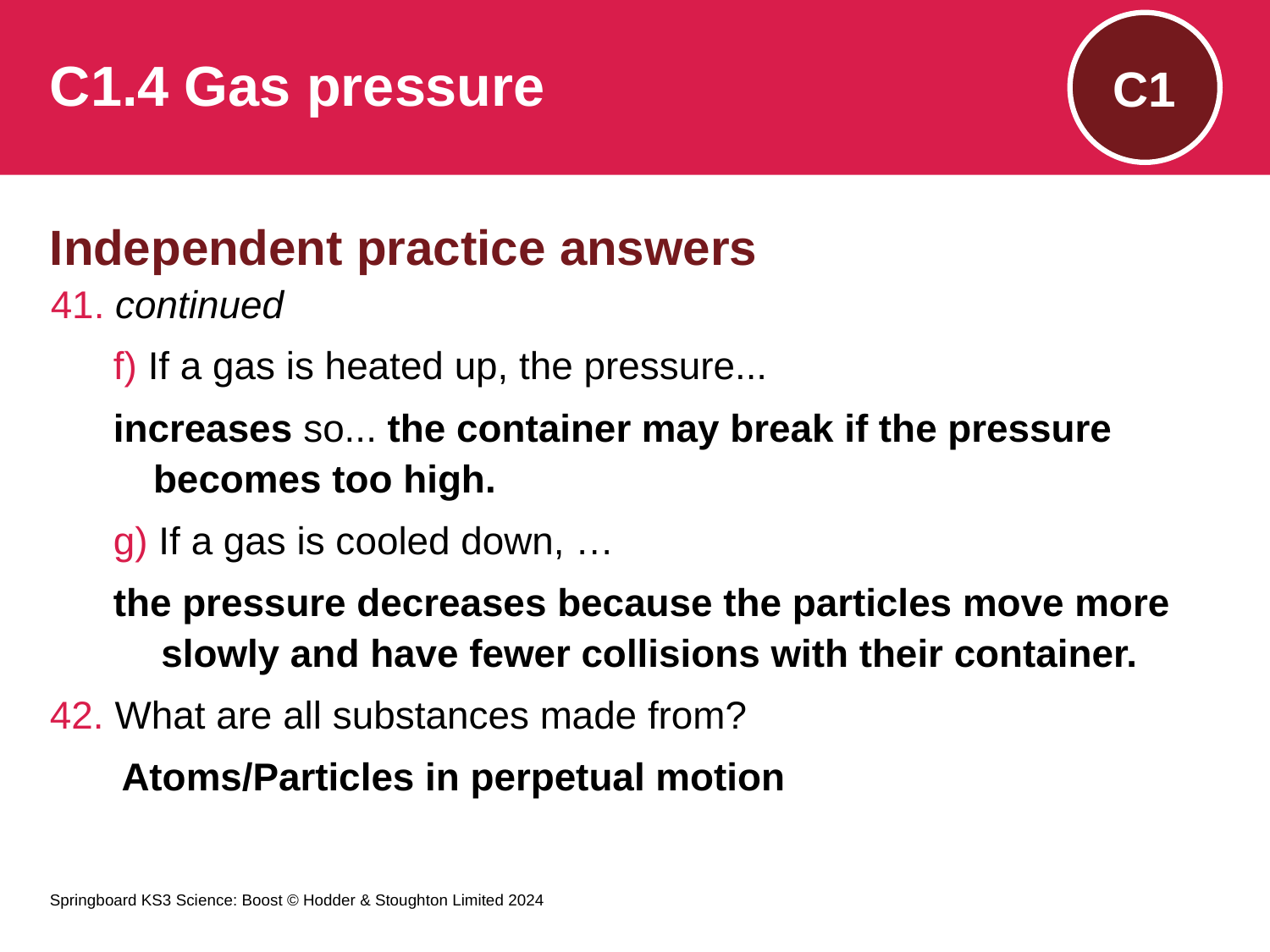

# C1.4 Gas pressure
C1
Independent practice answers
41. continued
f) If a gas is heated up, the pressure...
increases so... the container may break if the pressure becomes too high.
g) If a gas is cooled down, …
the pressure decreases because the particles move more slowly and have fewer collisions with their container.
42. What are all substances made from?
Atoms/Particles in perpetual motion
Springboard KS3 Science: Boost © Hodder & Stoughton Limited 2024